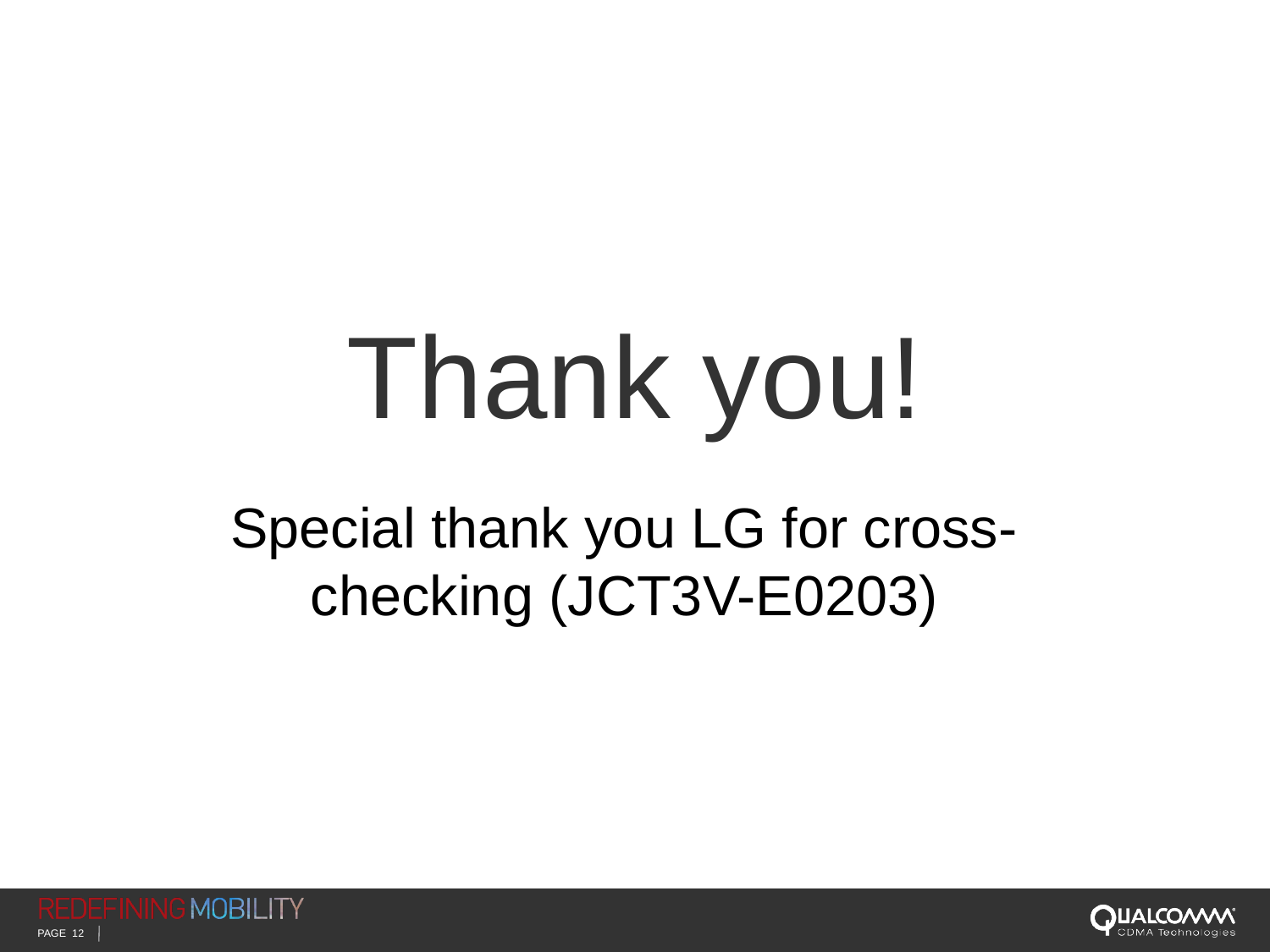

Thank you!
Special thank you LG for cross-checking (JCT3V-E0203)